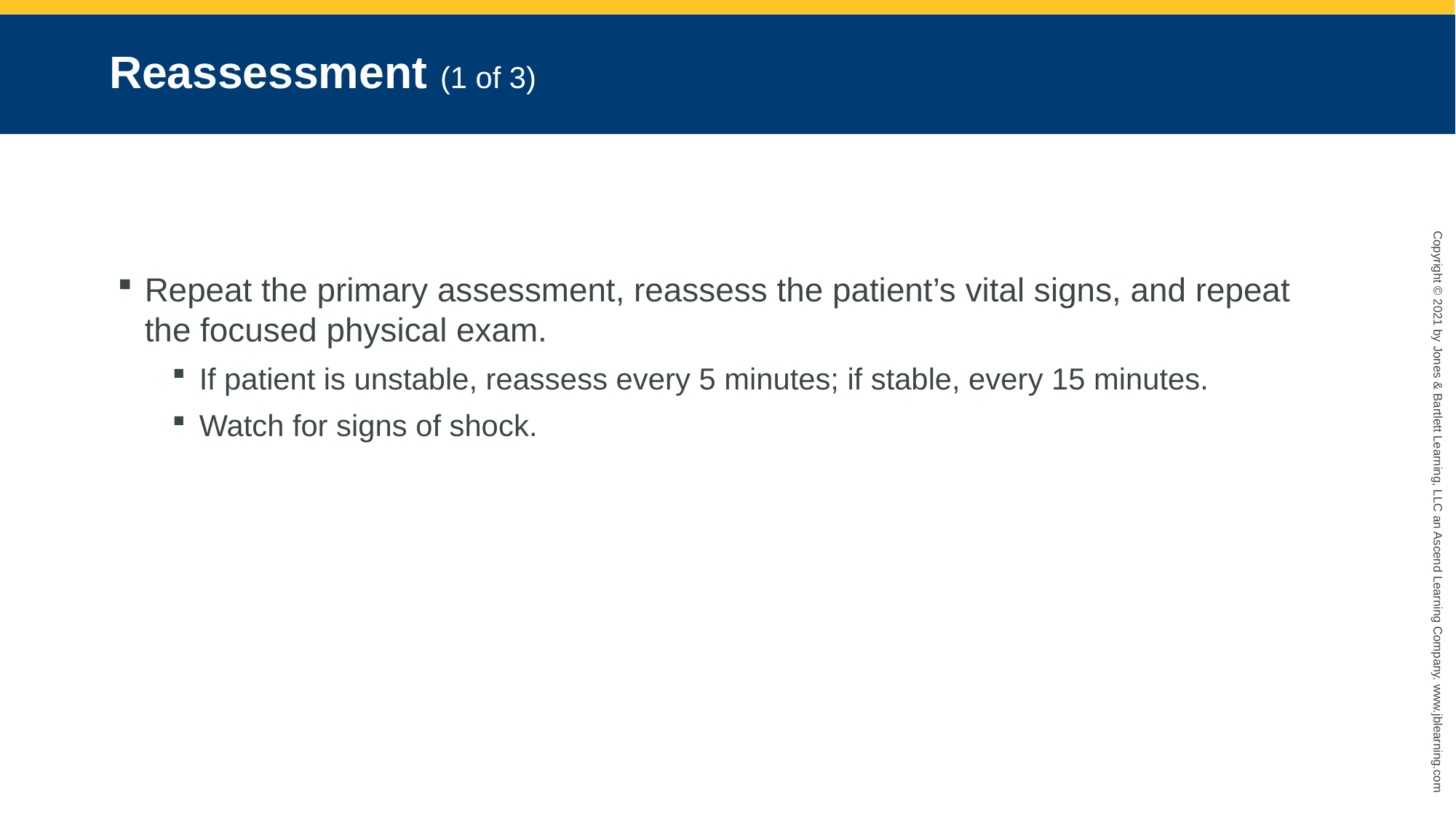

# Reassessment (1 of 3)
Repeat the primary assessment, reassess the patient’s vital signs, and repeat the focused physical exam.
If patient is unstable, reassess every 5 minutes; if stable, every 15 minutes.
Watch for signs of shock.